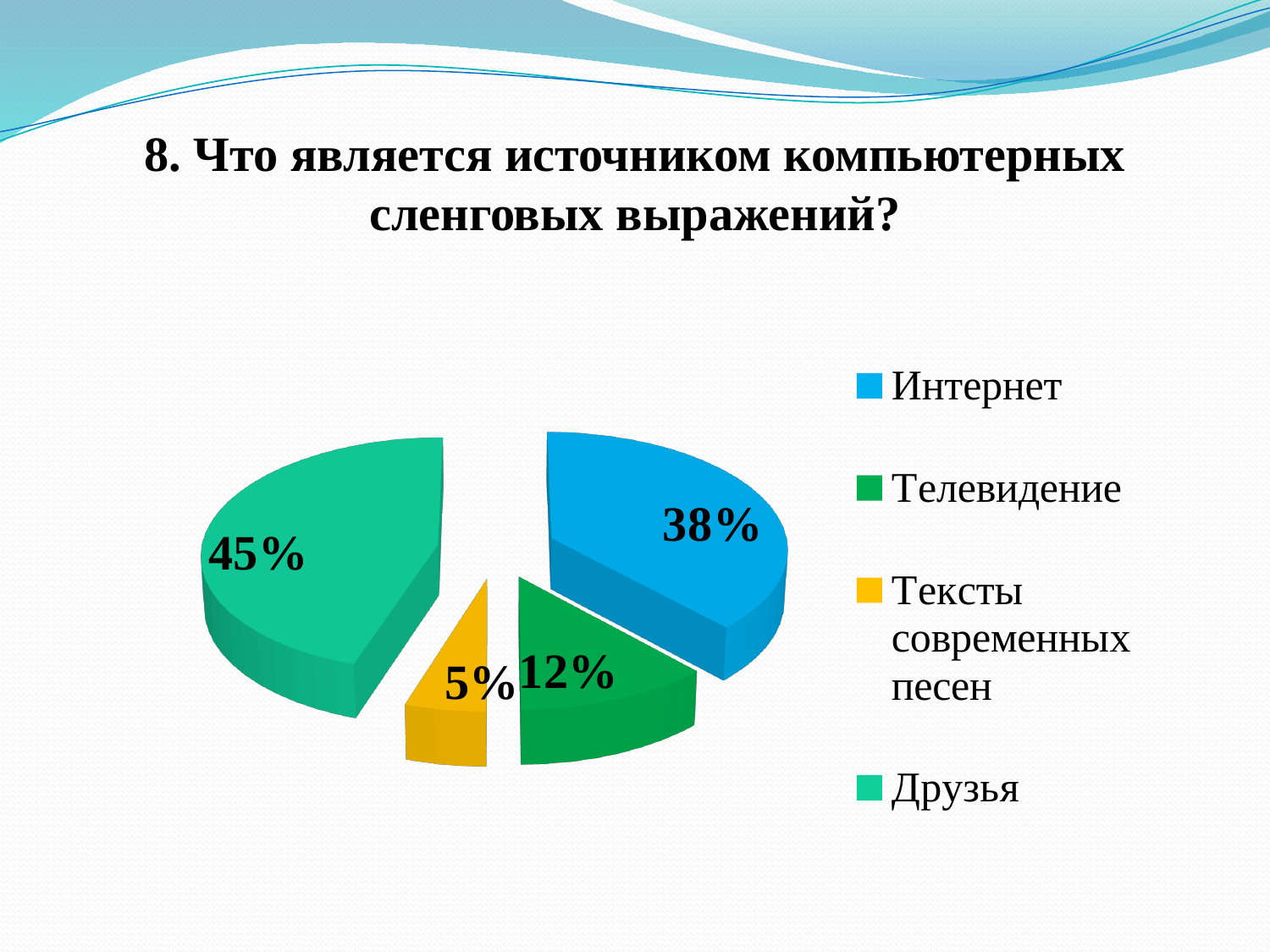

8. Что является источником компьютерных сленговых выражений?

[unsupported chart]